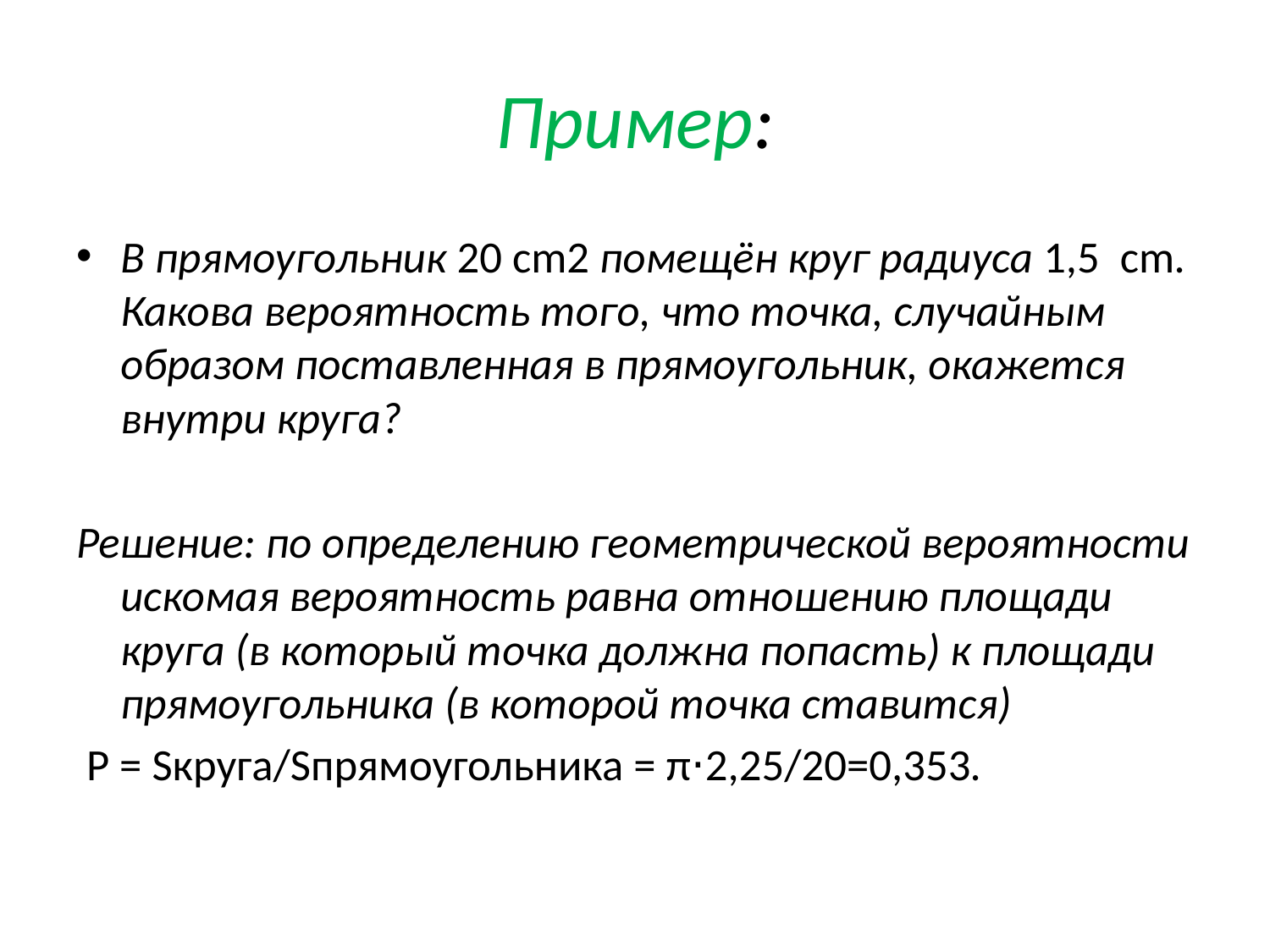

# Пример:
В прямоугольник 20 cm2 помещён круг радиуса 1,5  cm. Какова вероятность того, что точка, случайным образом поставленная в прямоугольник, окажется внутри круга?

Решение: по определению геометрической вероятности искомая вероятность равна отношению площади круга (в который точка должна попасть) к площади прямоугольника (в которой точка ставится)
 P = Sкруга/Sпрямоугольника = π⋅2,25/20=0,353.